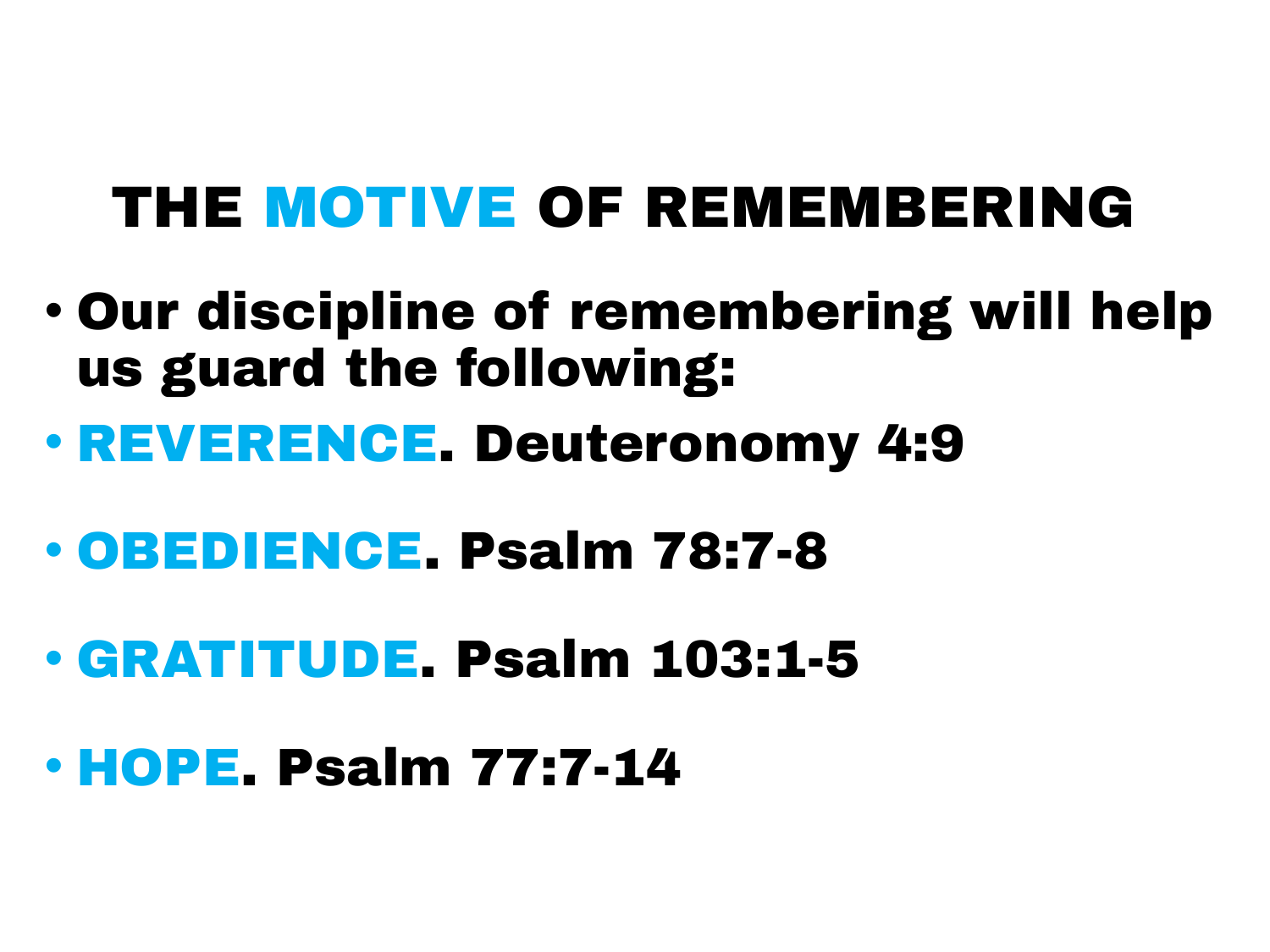

# THE MOTIVE OF REMEMBERING
Our discipline of remembering will help us guard the following:
REVERENCE. Deuteronomy 4:9

OBEDIENCE. Psalm 78:7-8

GRATITUDE. Psalm 103:1-5

HOPE. Psalm 77:7-14